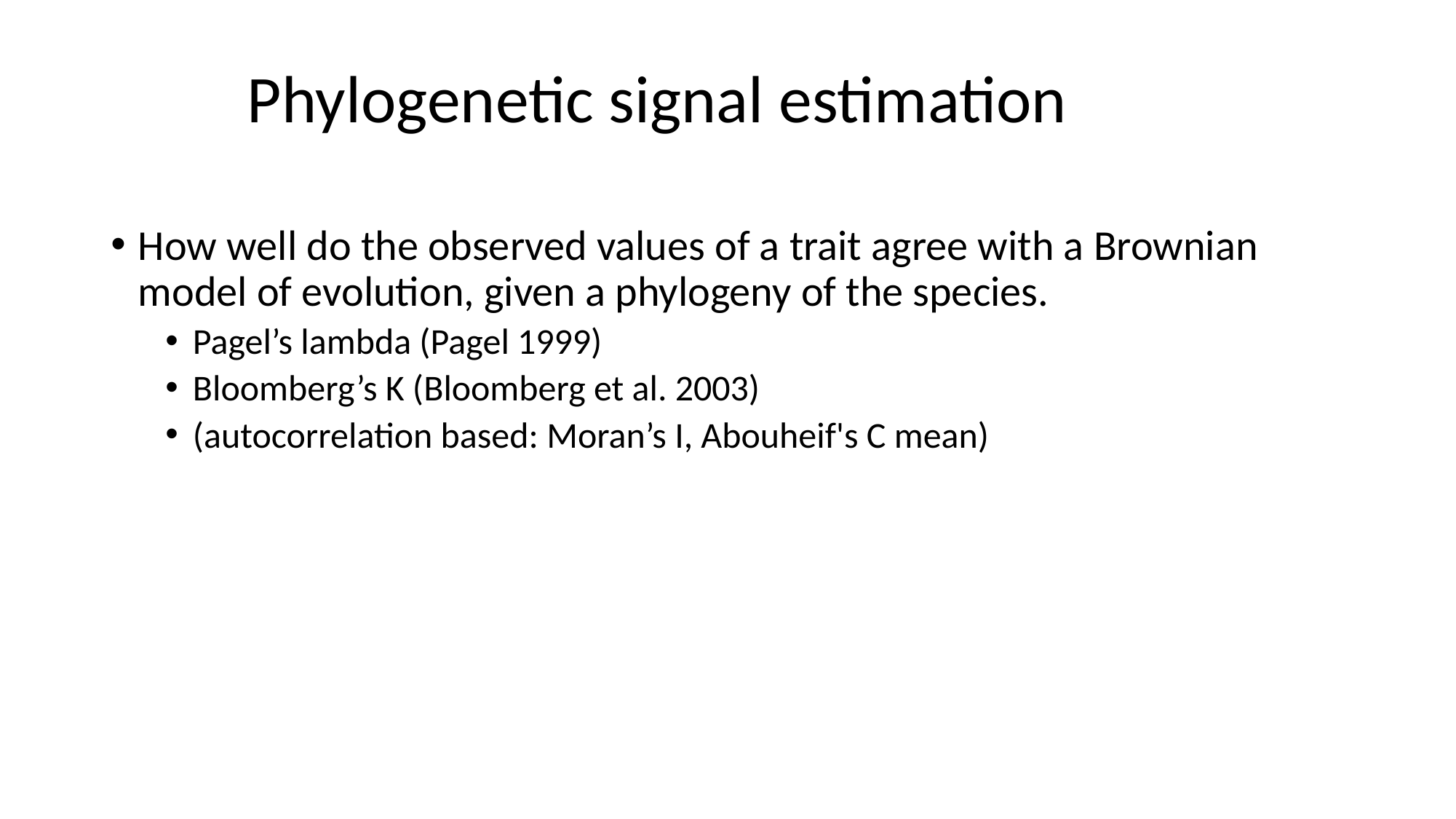

# Phylogenetic signal estimation
How well do the observed values of a trait agree with a Brownian model of evolution, given a phylogeny of the species.
Pagel’s lambda (Pagel 1999)
Bloomberg’s K (Bloomberg et al. 2003)
(autocorrelation based: Moran’s I, Abouheif's C mean)